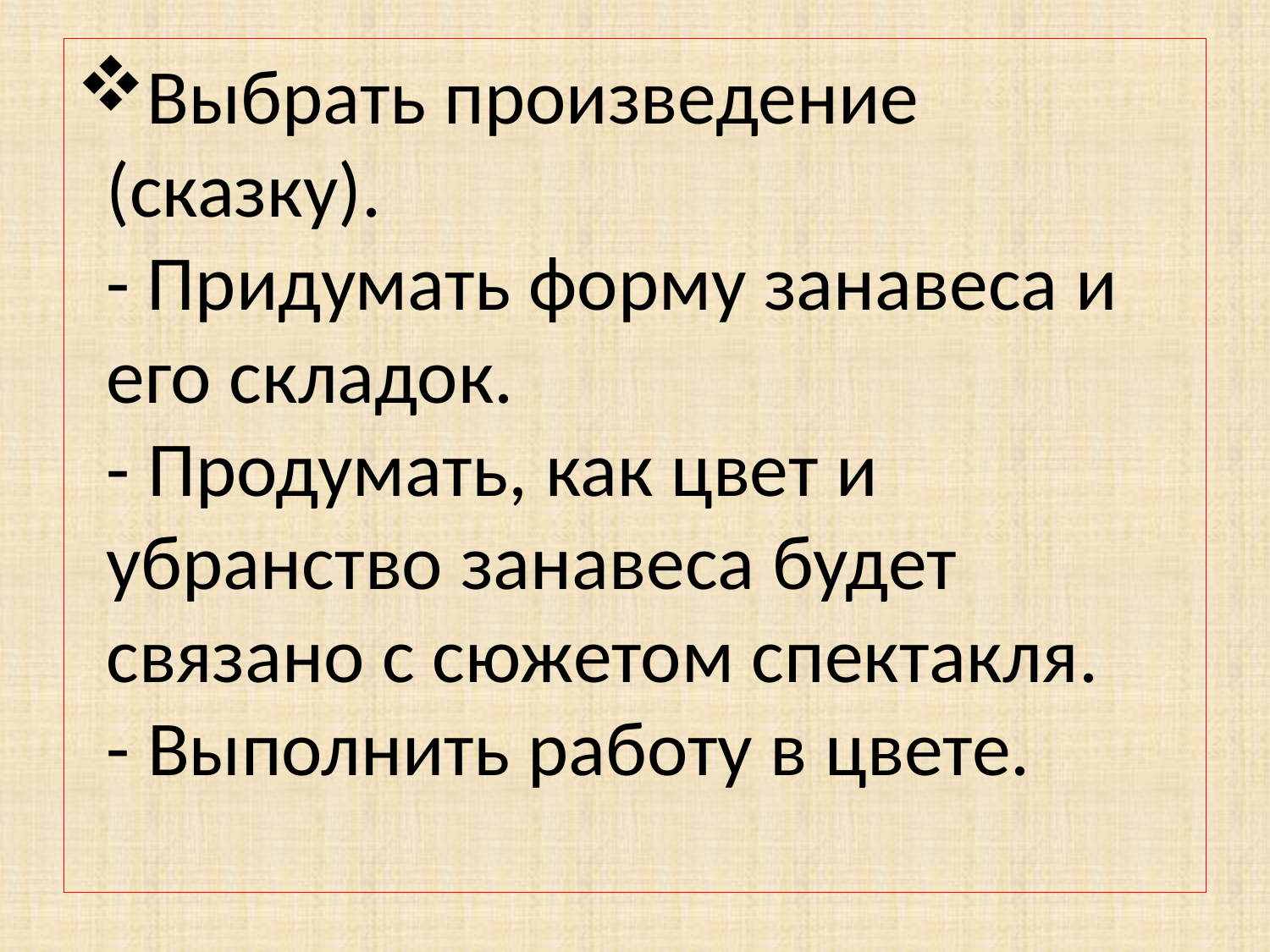

# Выбрать произведение (сказку). - Придумать форму занавеса и его складок. - Продумать, как цвет и убранство занавеса будет связано с сюжетом спектакля. - Выполнить работу в цвете.